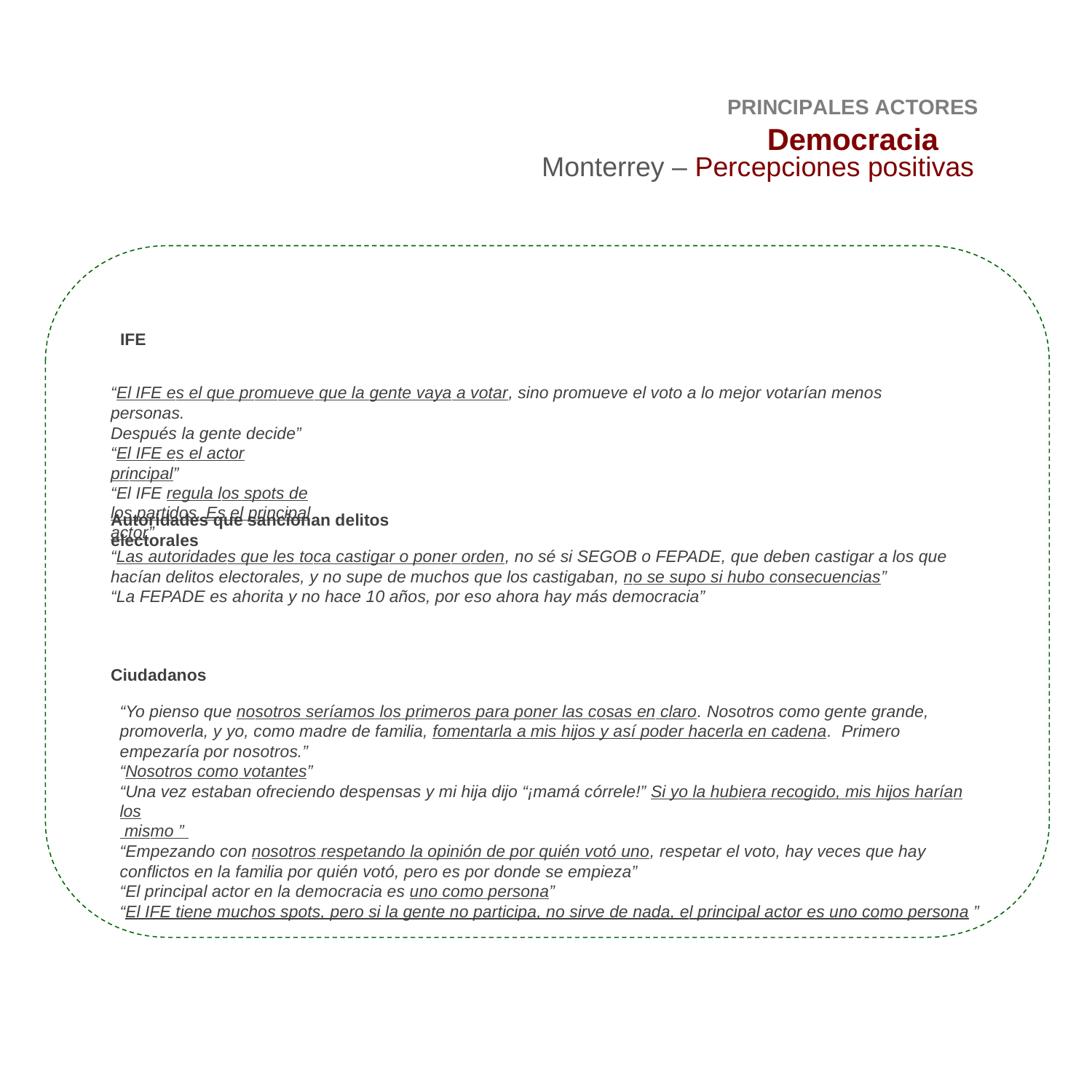

# PRINCIPALES ACTORES Democracia
Monterrey – Percepciones positivas

IFE
“El IFE es el que promueve que la gente vaya a votar, sino promueve el voto a lo mejor votarían menos personas.
Después la gente decide” “El IFE es el actor principal”
“El IFE regula los spots de los partidos. Es el principal actor”
Autoridades que sancionan delitos electorales
“Las autoridades que les toca castigar o poner orden, no sé si SEGOB o FEPADE, que deben castigar a los que hacían delitos electorales, y no supe de muchos que los castigaban, no se supo si hubo consecuencias”
“La FEPADE es ahorita y no hace 10 años, por eso ahora hay más democracia”

Ciudadanos
“Yo pienso que nosotros seríamos los primeros para poner las cosas en claro. Nosotros como gente grande, promoverla, y yo, como madre de familia, fomentarla a mis hijos y así poder hacerla en cadena.  Primero empezaría por nosotros.”
“Nosotros como votantes”
“Una vez estaban ofreciendo despensas y mi hija dijo “¡mamá córrele!” Si yo la hubiera recogido, mis hijos harían los
 mismo ”
“Empezando con nosotros respetando la opinión de por quién votó uno, respetar el voto, hay veces que hay conflictos en la familia por quién votó, pero es por donde se empieza”
“El principal actor en la democracia es uno como persona”
“El IFE tiene muchos spots, pero si la gente no participa, no sirve de nada, el principal actor es uno como persona ”